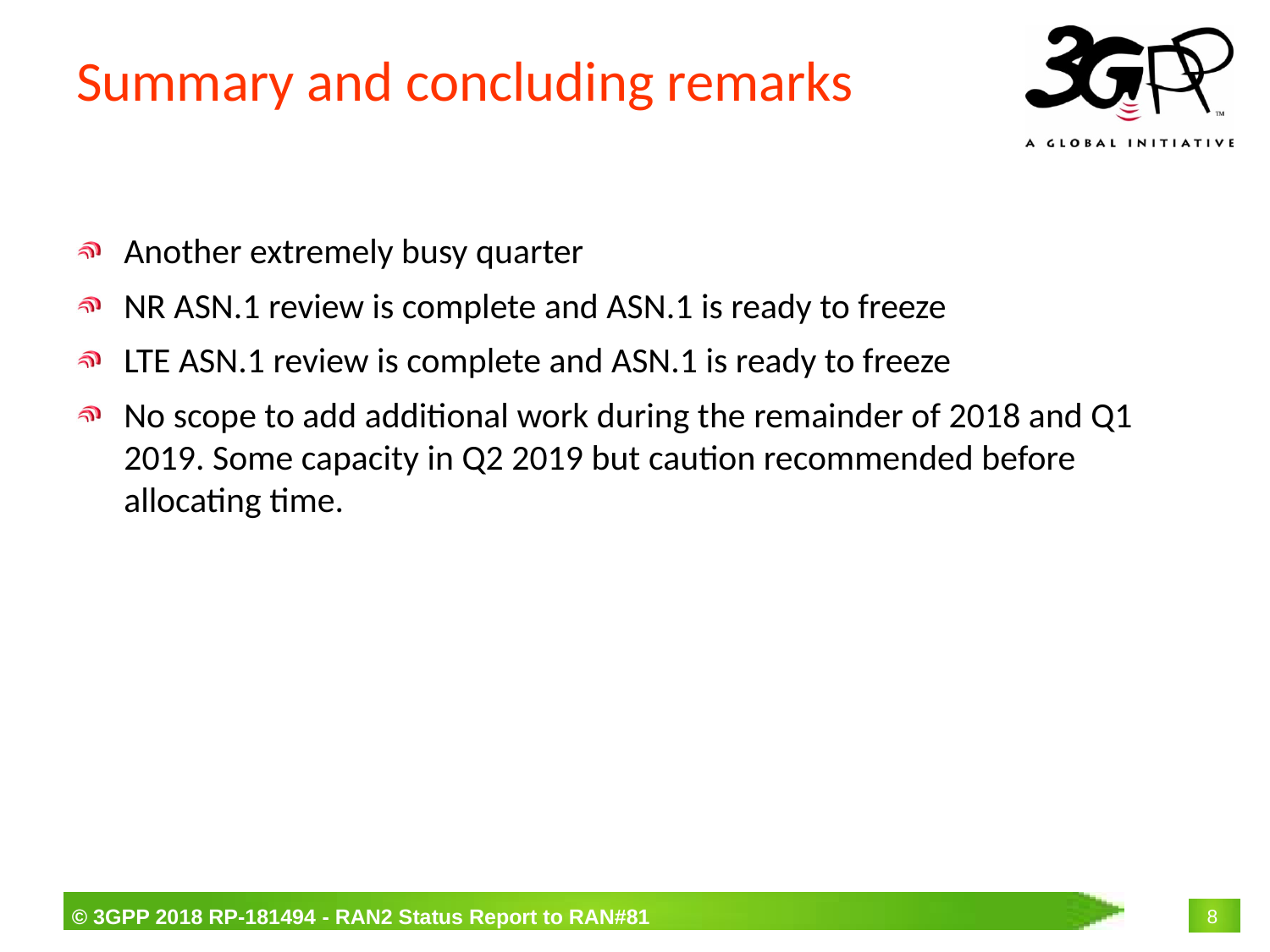

# Summary and concluding remarks
Another extremely busy quarter
NR ASN.1 review is complete and ASN.1 is ready to freeze
LTE ASN.1 review is complete and ASN.1 is ready to freeze
No scope to add additional work during the remainder of 2018 and Q1 2019. Some capacity in Q2 2019 but caution recommended before allocating time.